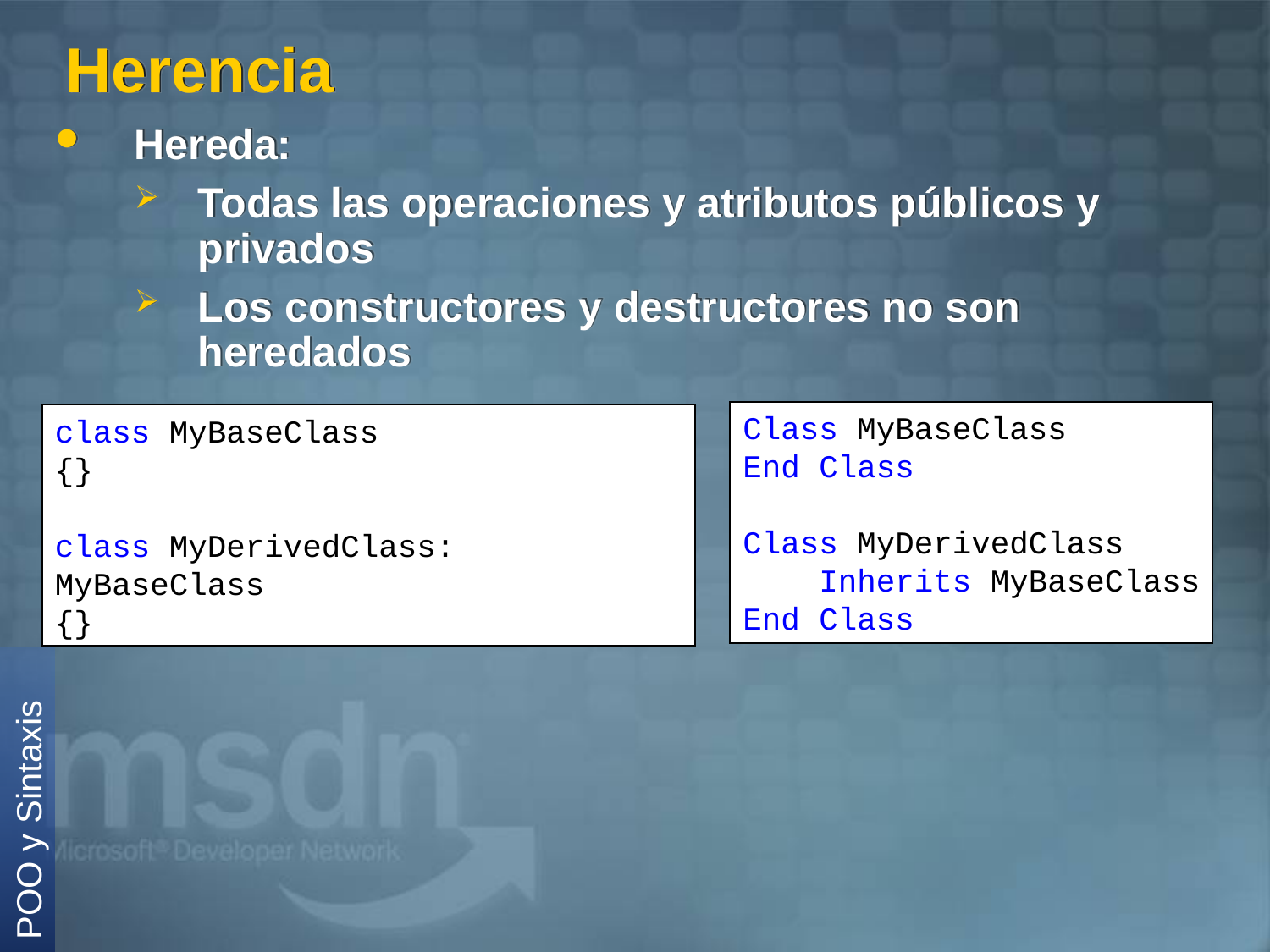

# Herencia
Hereda:
Todas las operaciones y atributos públicos y privados
Los constructores y destructores no son heredados
Class MyBaseClass
End Class

Class MyDerivedClass
    Inherits MyBaseClass
End Class
class MyBaseClass
{}

class MyDerivedClass: MyBaseClass
{}
POO y Sintaxis